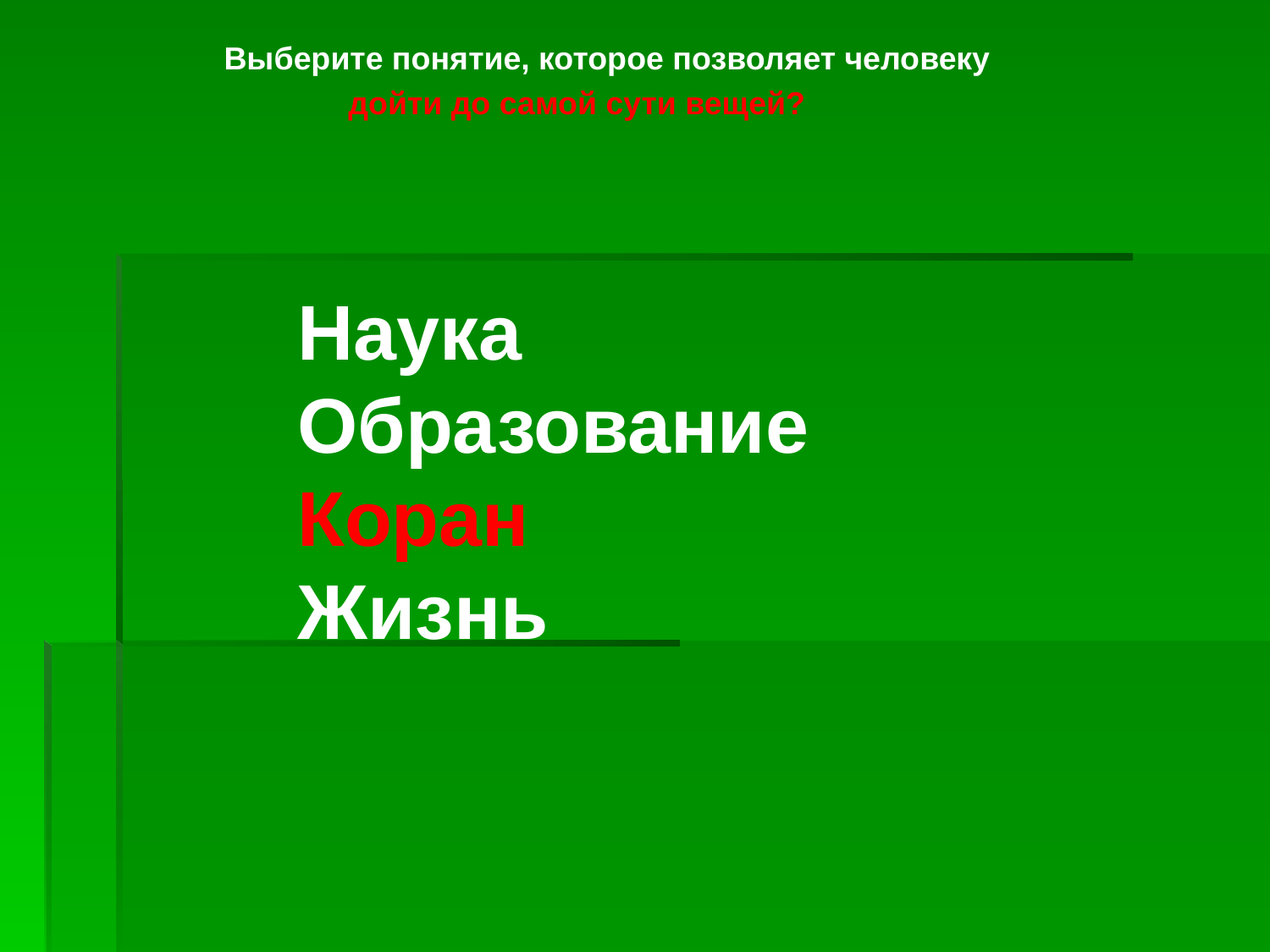

Выберите понятие, которое позволяет человеку
                                 дойти до самой сути вещей?
Наука
Образование
Коран
Жизнь